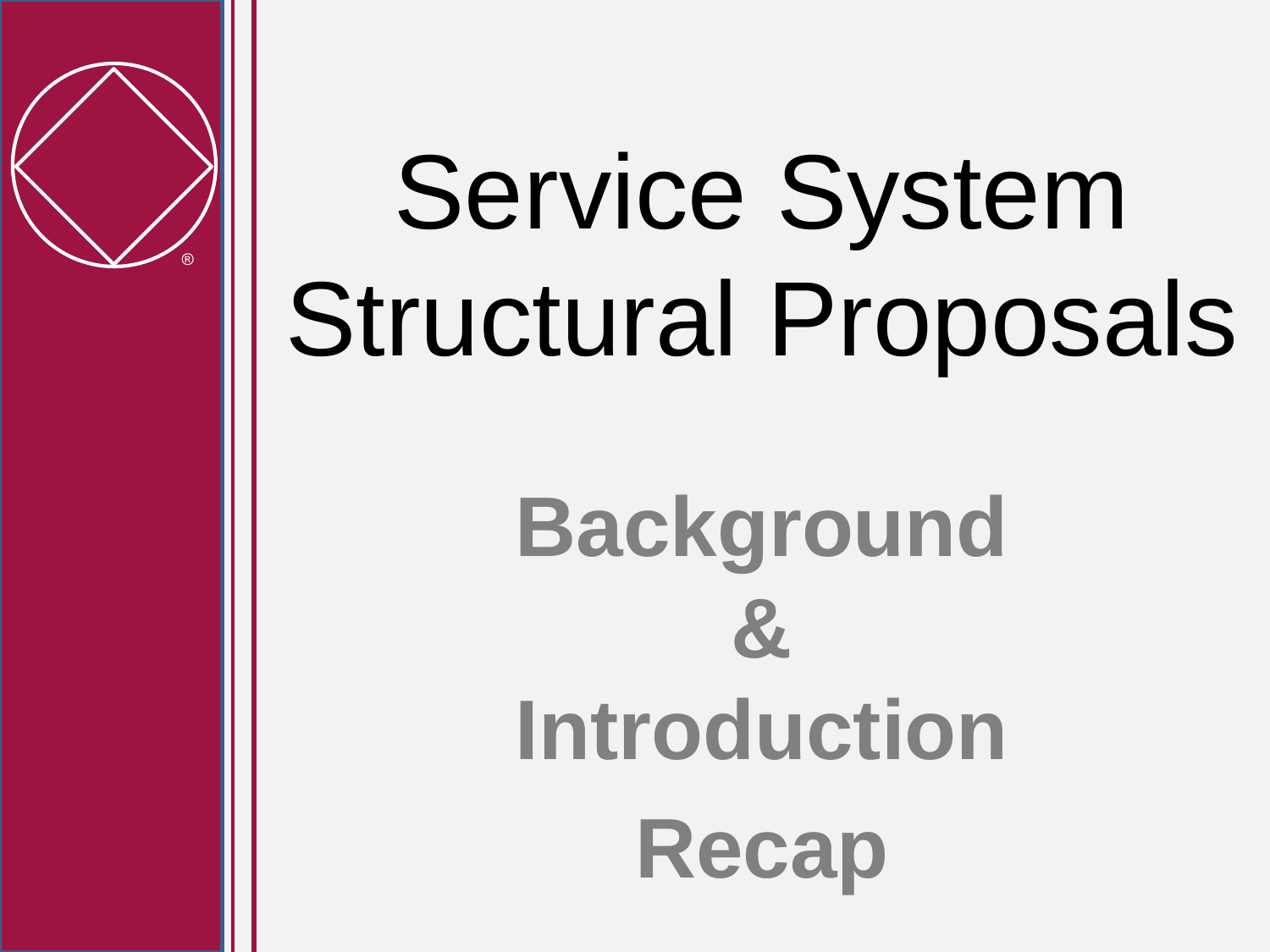

# Service System Structural Proposals
Background
&
Introduction
Recap